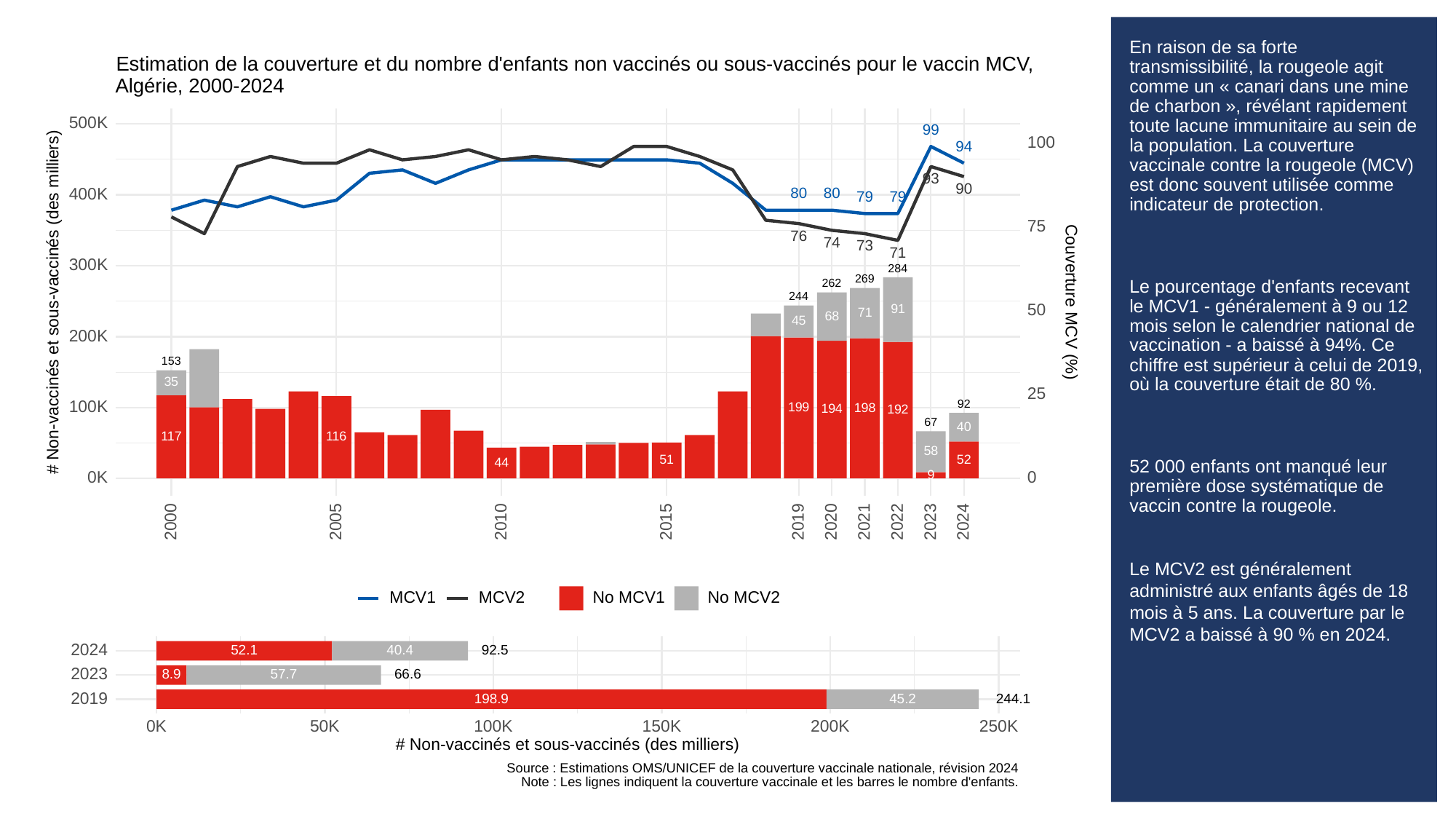

# En raison de sa forte transmissibilité, la rougeole agit comme un « canari dans une mine de charbon », révélant rapidement toute lacune immunitaire au sein de la population. La couverture vaccinale contre la rougeole (MCV) est donc souvent utilisée comme indicateur de protection.

Le pourcentage d'enfants recevant le MCV1 - généralement à 9 ou 12 mois selon le calendrier national de vaccination - a baissé à 94%. Ce chiffre est supérieur à celui de 2019, où la couverture était de 80 %.

52 000 enfants ont manqué leur première dose systématique de vaccin contre la rougeole.

Le MCV2 est généralement administré aux enfants âgés de 18 mois à 5 ans. La couverture par le MCV2 a baissé à 90 % en 2024.

Estimation de la couverture et du nombre d'enfants non vaccinés ou sous-vaccinés pour le vaccin MCV,
Algérie, 2000-2024

500K

99
100
94

93
90
80
80
400K
79
79

75

76
74
73
71
300K
284

269

262

244
# Non-vaccinés et sous-vaccinés (des milliers)
Couverture MCV (%)

50
91

71
68

45
200K

153

35
25

92
100K
199
198
194
192

67
40

117

116

58

52
51
44
9

0K
0

2023
2000
2005
2010
2015
2019
2020
2021
2022
2024

MCV1
MCV2
No MCV1
No MCV2

2024
52.1
40.4
92.5

2023
8.9
66.6
57.7

2019
198.9
45.2
244.1

0K
50K
100K
150K
200K
250K
# Non-vaccinés et sous-vaccinés (des milliers)
Source : Estimations OMS/UNICEF de la couverture vaccinale nationale, révision 2024
Note : Les lignes indiquent la couverture vaccinale et les barres le nombre d'enfants.